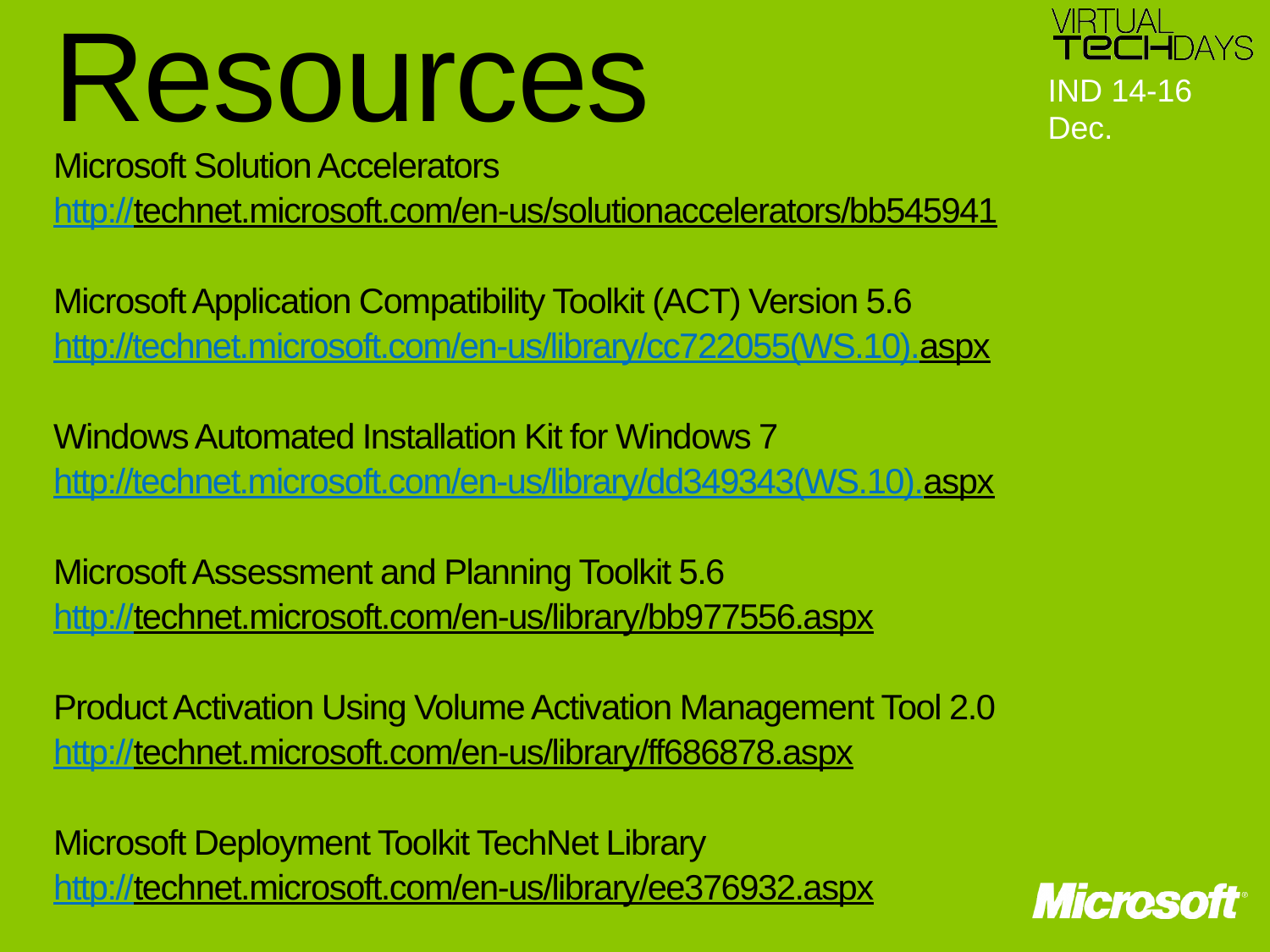

Resources
Microsoft Solution Accelerators
http://technet.microsoft.com/en-us/solutionaccelerators/bb545941

Microsoft Application Compatibility Toolkit (ACT) Version 5.6
http://technet.microsoft.com/en-us/library/cc722055(WS.10).aspx

Windows Automated Installation Kit for Windows 7
http://technet.microsoft.com/en-us/library/dd349343(WS.10).aspx

Microsoft Assessment and Planning Toolkit 5.6
http://technet.microsoft.com/en-us/library/bb977556.aspx

Product Activation Using Volume Activation Management Tool 2.0
http://technet.microsoft.com/en-us/library/ff686878.aspx

Microsoft Deployment Toolkit TechNet Library
http://technet.microsoft.com/en-us/library/ee376932.aspx